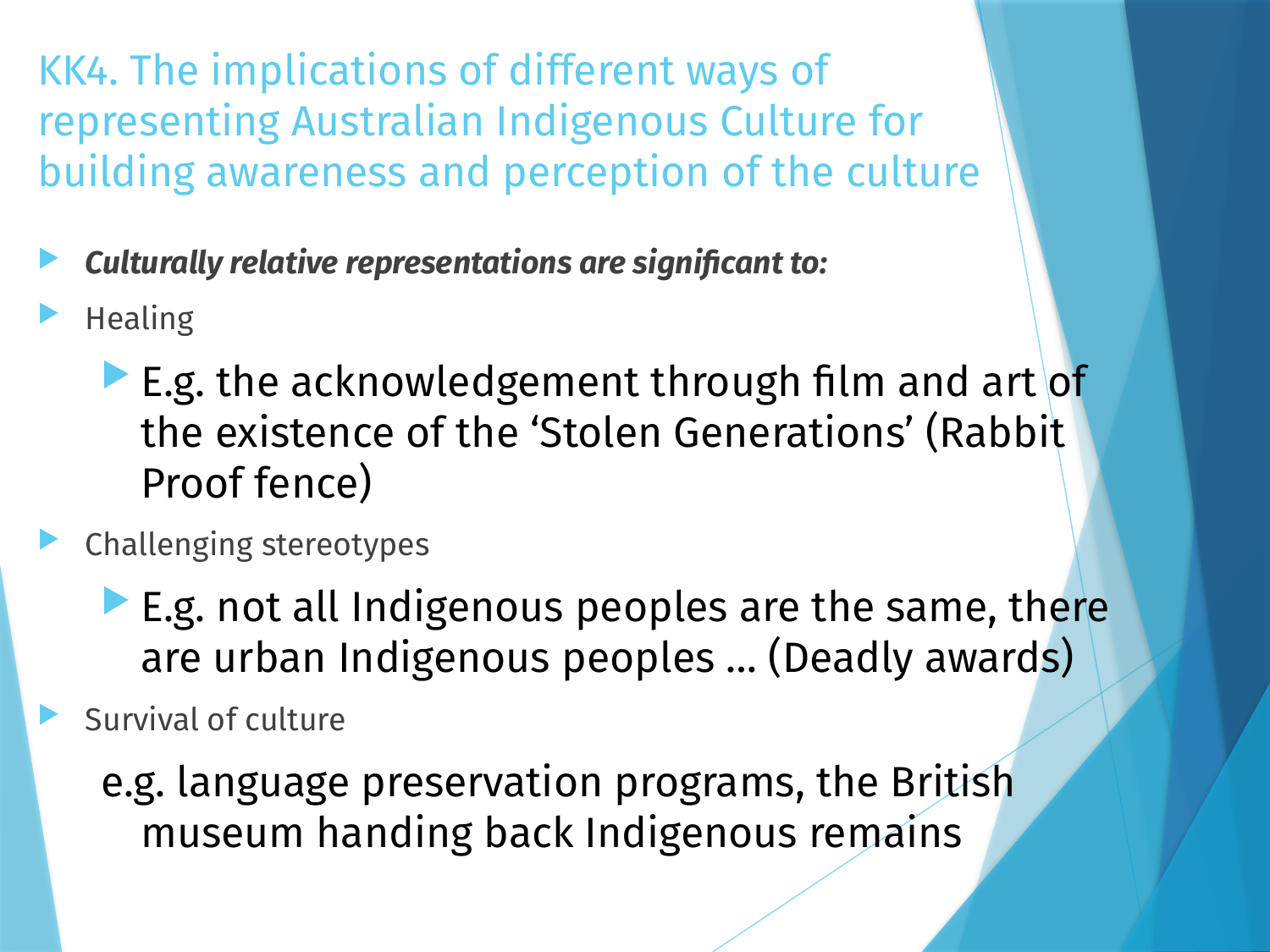

# KK4. The implications of different ways of representing Australian Indigenous Culture for building awareness and perception of the culture
Culturally relative representations are significant to:
Healing
E.g. the acknowledgement through film and art of the existence of the ‘Stolen Generations’ (Rabbit Proof fence)
Challenging stereotypes
E.g. not all Indigenous peoples are the same, there are urban Indigenous peoples … (Deadly awards)
Survival of culture
e.g. language preservation programs, the British museum handing back Indigenous remains